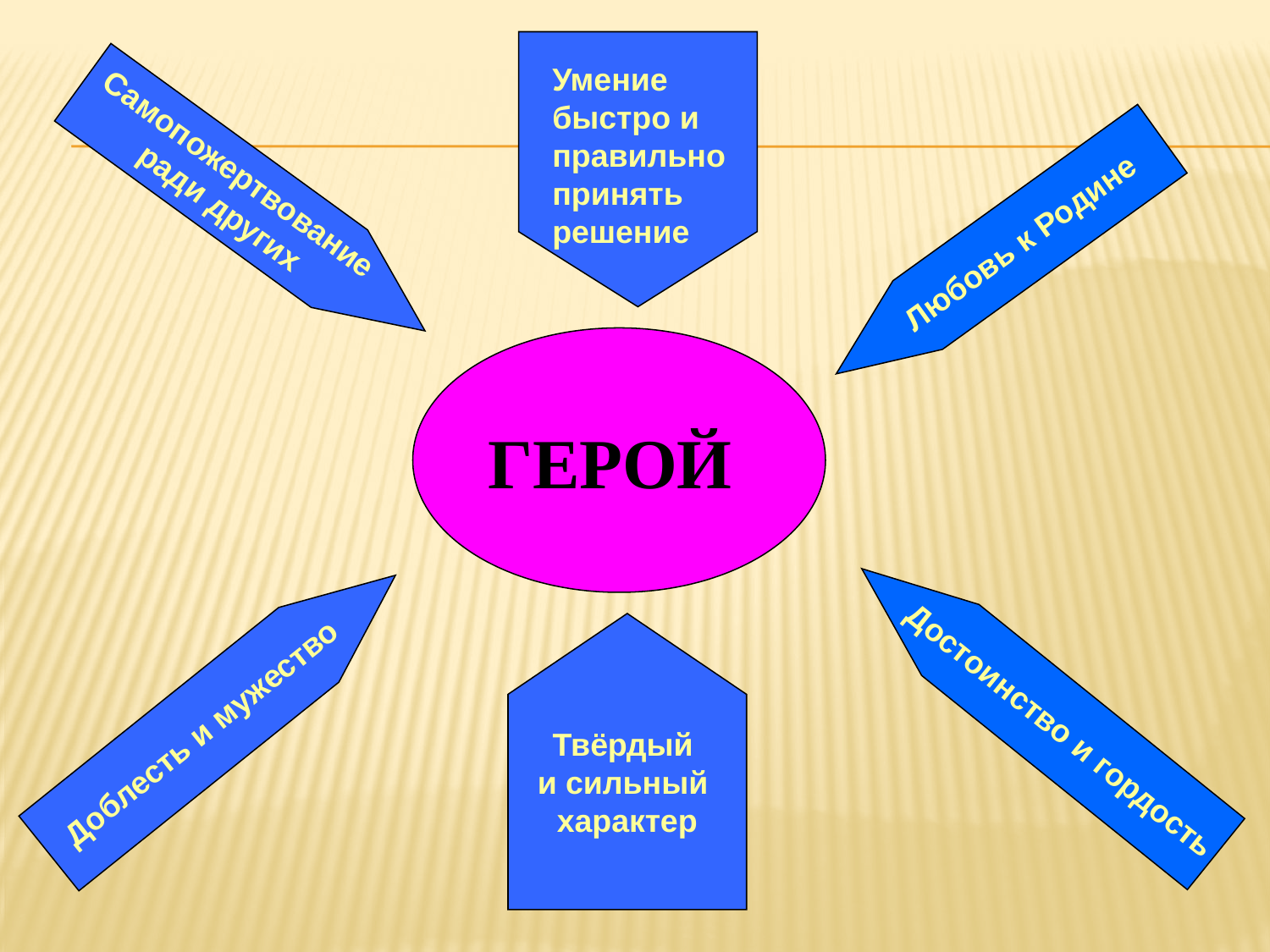

Умение быстро и правильно принять
решение
Самопожертвование
ради других
Любовь к Родине
ГЕРОЙ
Твёрдый
и сильный
характер
Достоинство и гордость
Доблесть и мужество